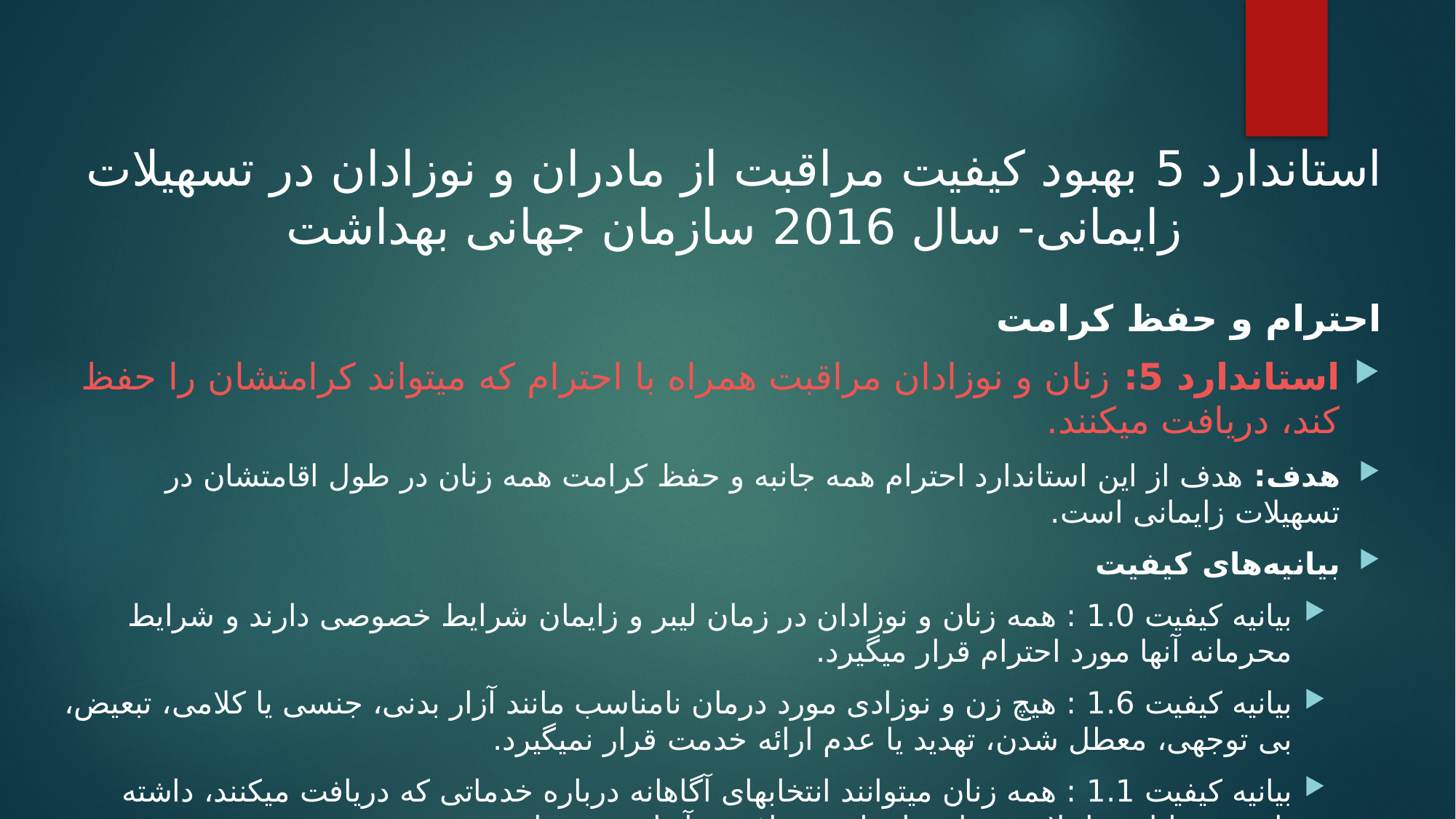

# استاندارد 5 بهبود کیفیت مراقبت از مادران و نوزادان در تسهیلات زایمانی- سال 2016 سازمان جهانی بهداشت
احترام و حفظ کرامت
استاندارد 5: زنان و نوزادان مراقبت همراه با احترام که میتواند کرامتشان را حفظ کند، دریافت میکنند.
هدف: هدف از این استاندارد احترام همه جانبه و حفظ کرامت همه زنان در طول اقامتشان در تسهیلات زایمانی است.
بیانیه‌های کیفیت
بیانیه کیفیت 1.0 : همه زنان و نوزادان در زمان لیبر و زایمان شرایط خصوصی دارند و شرایط محرمانه آنها مورد احترام قرار میگیرد.
بیانیه کیفیت 1.6 : هیچ زن و نوزادی مورد درمان نامناسب مانند آزار بدنی، جنسی یا کلامی، تبعیض، بی توجهی، معطل شدن، تهدید یا عدم ارائه خدمت قرار نمیگیرد.
بیانیه کیفیت 1.1 : همه زنان میتوانند انتخابهای آگاهانه درباره خدماتی که دریافت میکنند، داشته باشند و دلیل مداخلات و پیامدها بطور شفاف به آنها توضیح داده میشود.